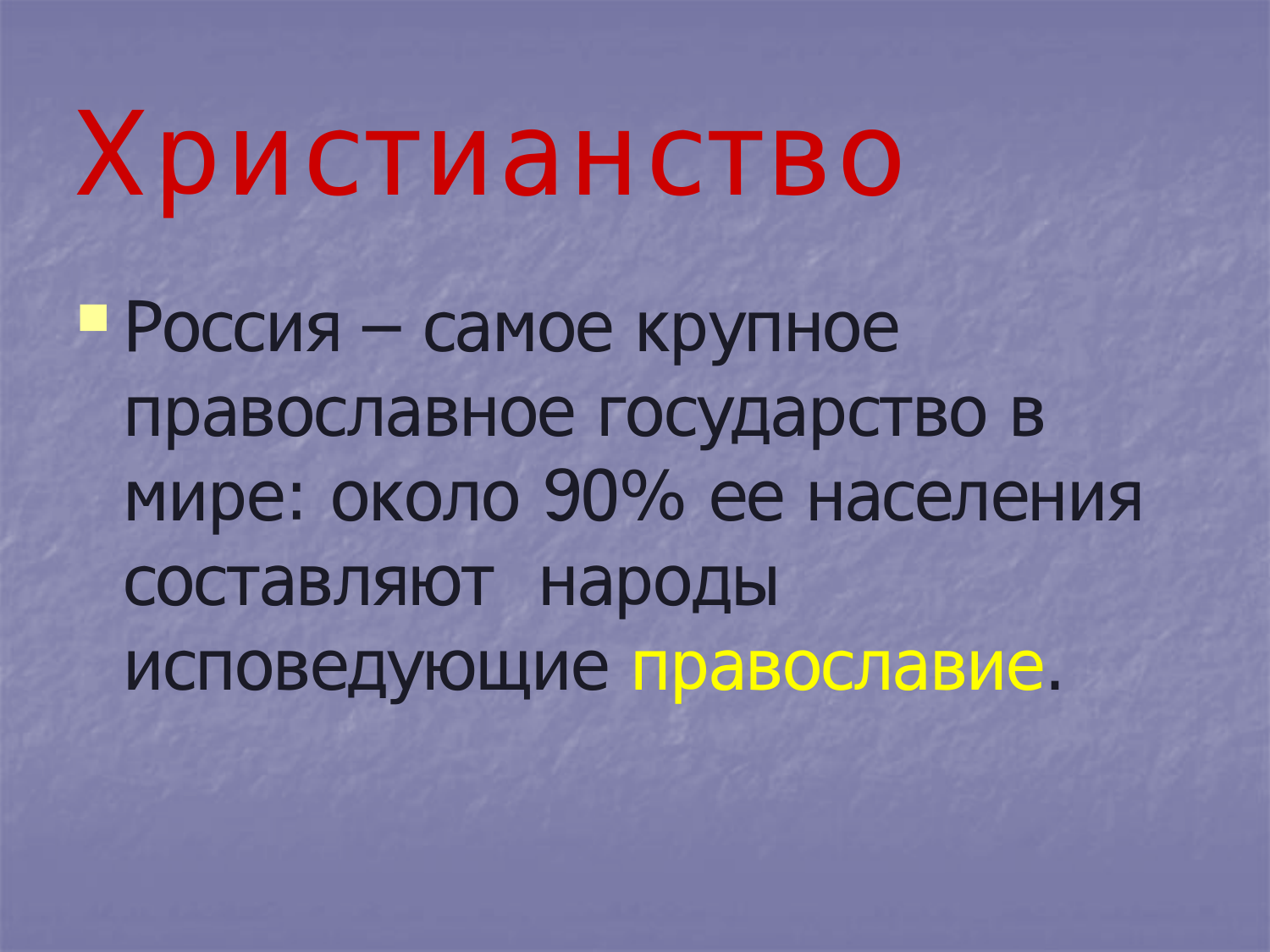

# Христианство
Россия – самое крупное православное государство в мире: около 90% ее населения составляют  народы  исповедующие православие.